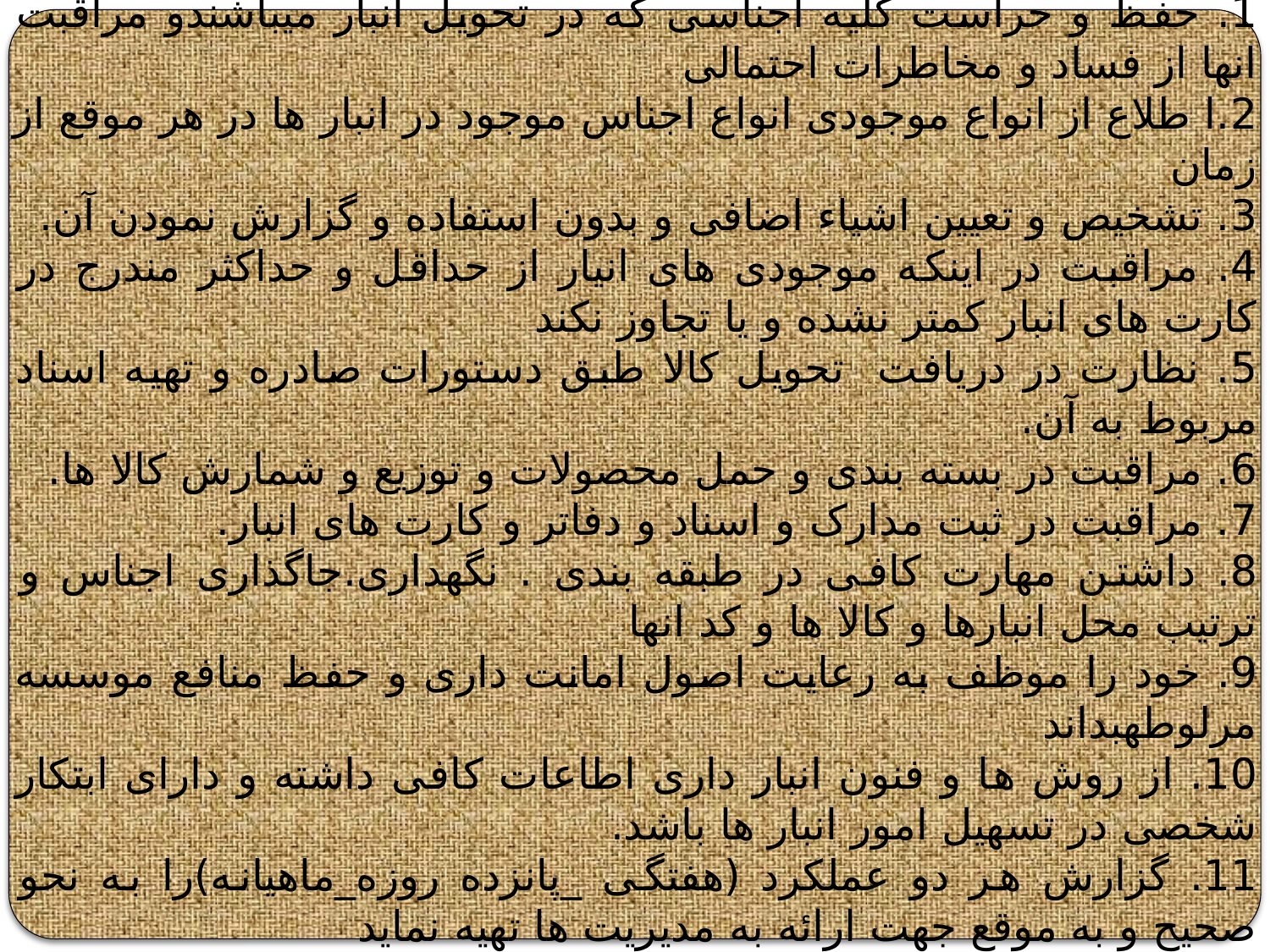

وظایف رئیس یا متصدی انبار:
1. حفظ و حراست کلیه اجناسی که در تحویل انبار میباشندو مراقبت انها از فساد و مخاطرات احتمالی
2.ا طلاع از انواع موجودی انواع اجناس موجود در انبار ها در هر موقع از زمان
3. تشخیص و تعیین اشیاء اضافی و بدون استفاده و گزارش نمودن آن.
4. مراقبت در اینکه موجودی های انیار از حداقل و حداکثر مندرج در کارت های انبار کمتر نشده و یا تجاوز نکند
5. نظارت در دریافت  تحویل کالا طبق دستورات صادره و تهیه اسناد مربوط به آن.
6. مراقبت در بسته بندی و حمل محصولات و توزیع و شمارش کالا ها.
7. مراقبت در ثبت مدارک و اسناد و دفاتر و کارت های انبار.
8. داشتن مهارت کافی در طبقه بندی . نگهداری.جاگذاری اجناس و ترتیب محل انبارها و کالا ها و کد انها
9. خود را موظف به رعایت اصول امانت داری و حفظ منافع موسسه مرلوطهبداند
10. از روش ها و فنون انبار داری اطاعات کافی داشته و دارای ابتکار شخصی در تسهیل امور انبار ها باشد.
11. گزارش هر دو عملکرد (هفتگی _پانزده روزه_ماهیانه)را به نحو صحیح و به موقع جهت ارائه به مدیریت ها تهیه نماید